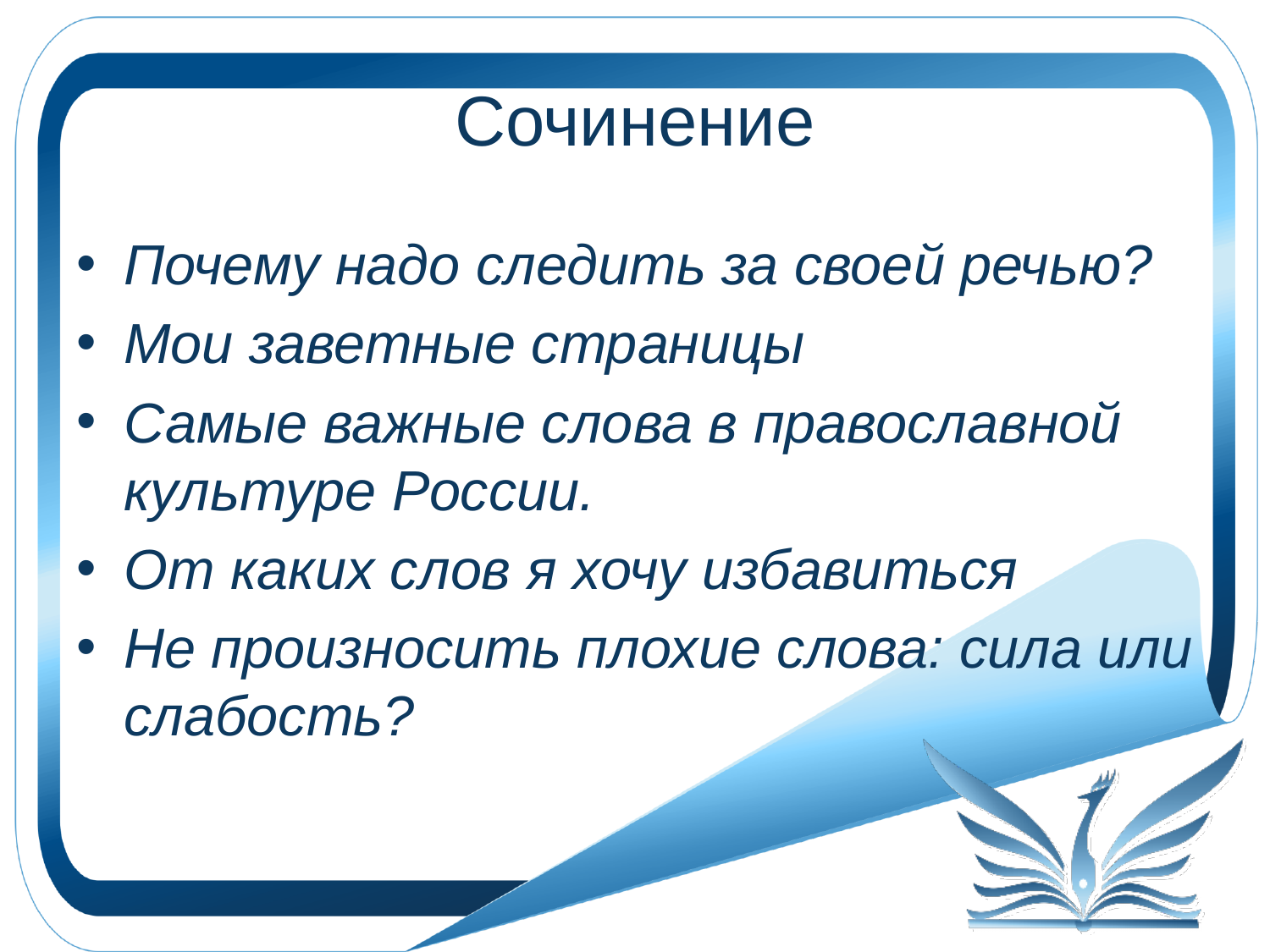

# Сочинение
Почему надо следить за своей речью?
Мои заветные страницы
Самые важные слова в православной культуре России.
От каких слов я хочу избавиться
Не произносить плохие слова: сила или слабость?